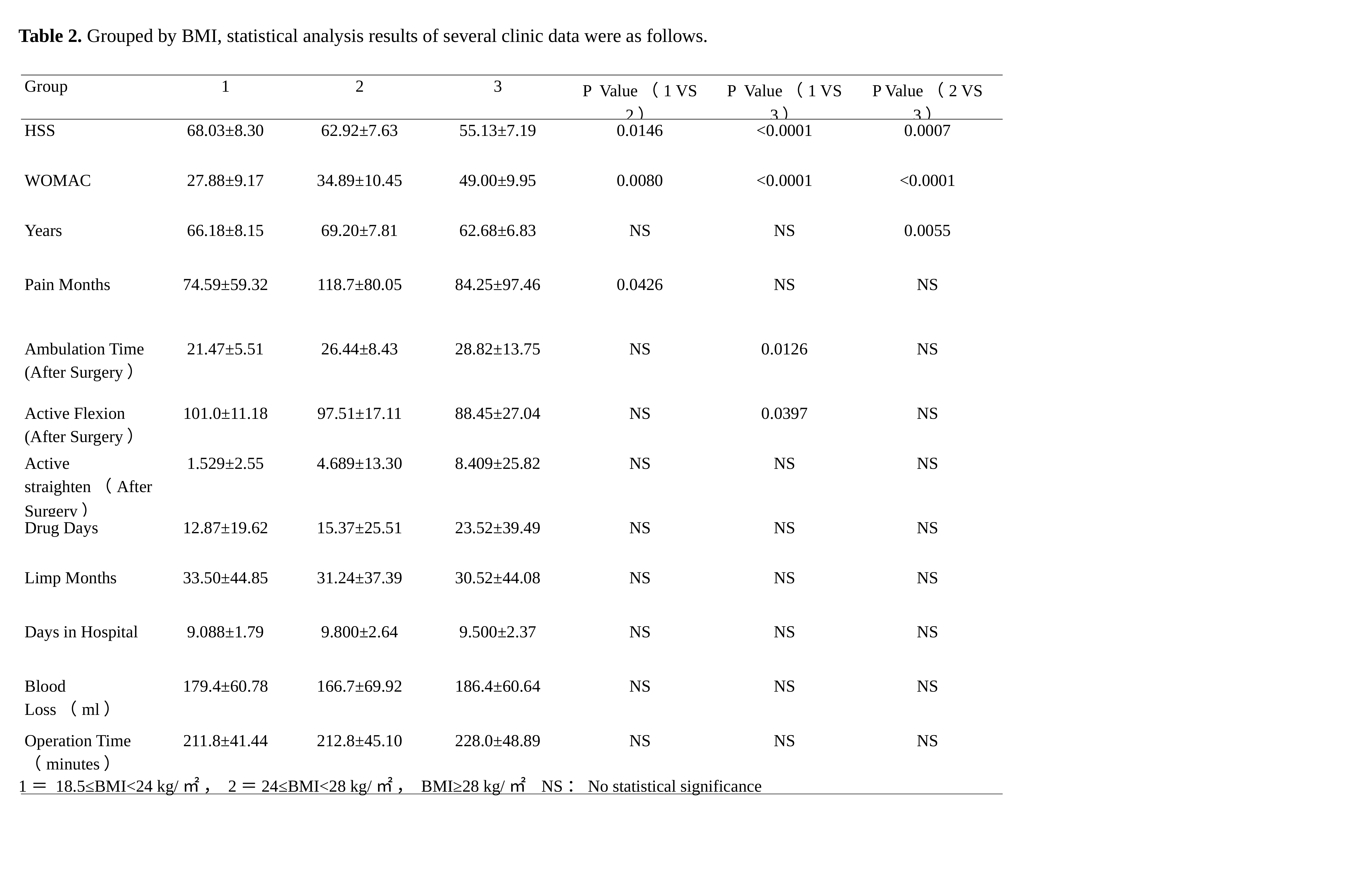

Table 2. Grouped by BMI, statistical analysis results of several clinic data were as follows.
| Group | 1 | 2 | 3 | P Value（1 VS 2） | P Value（1 VS 3） | P Value（2 VS 3） |
| --- | --- | --- | --- | --- | --- | --- |
| HSS | 68.03±8.30 | 62.92±7.63 | 55.13±7.19 | 0.0146 | <0.0001 | 0.0007 |
| WOMAC | 27.88±9.17 | 34.89±10.45 | 49.00±9.95 | 0.0080 | <0.0001 | <0.0001 |
| Years | 66.18±8.15 | 69.20±7.81 | 62.68±6.83 | NS | NS | 0.0055 |
| Pain Months | 74.59±59.32 | 118.7±80.05 | 84.25±97.46 | 0.0426 | NS | NS |
| Ambulation Time (After Surgery） | 21.47±5.51 | 26.44±8.43 | 28.82±13.75 | NS | 0.0126 | NS |
| Active Flexion (After Surgery） | 101.0±11.18 | 97.51±17.11 | 88.45±27.04 | NS | 0.0397 | NS |
| Active straighten（After Surgery） | 1.529±2.55 | 4.689±13.30 | 8.409±25.82 | NS | NS | NS |
| Drug Days | 12.87±19.62 | 15.37±25.51 | 23.52±39.49 | NS | NS | NS |
| Limp Months | 33.50±44.85 | 31.24±37.39 | 30.52±44.08 | NS | NS | NS |
| Days in Hospital | 9.088±1.79 | 9.800±2.64 | 9.500±2.37 | NS | NS | NS |
| Blood Loss（ml） | 179.4±60.78 | 166.7±69.92 | 186.4±60.64 | NS | NS | NS |
| Operation Time（minutes） | 211.8±41.44 | 212.8±45.10 | 228.0±48.89 | NS | NS | NS |
1＝ 18.5≤BMI<24 kg/㎡ ， 2＝24≤BMI<28 kg/㎡ ， BMI≥28 kg/㎡   NS：No statistical significance